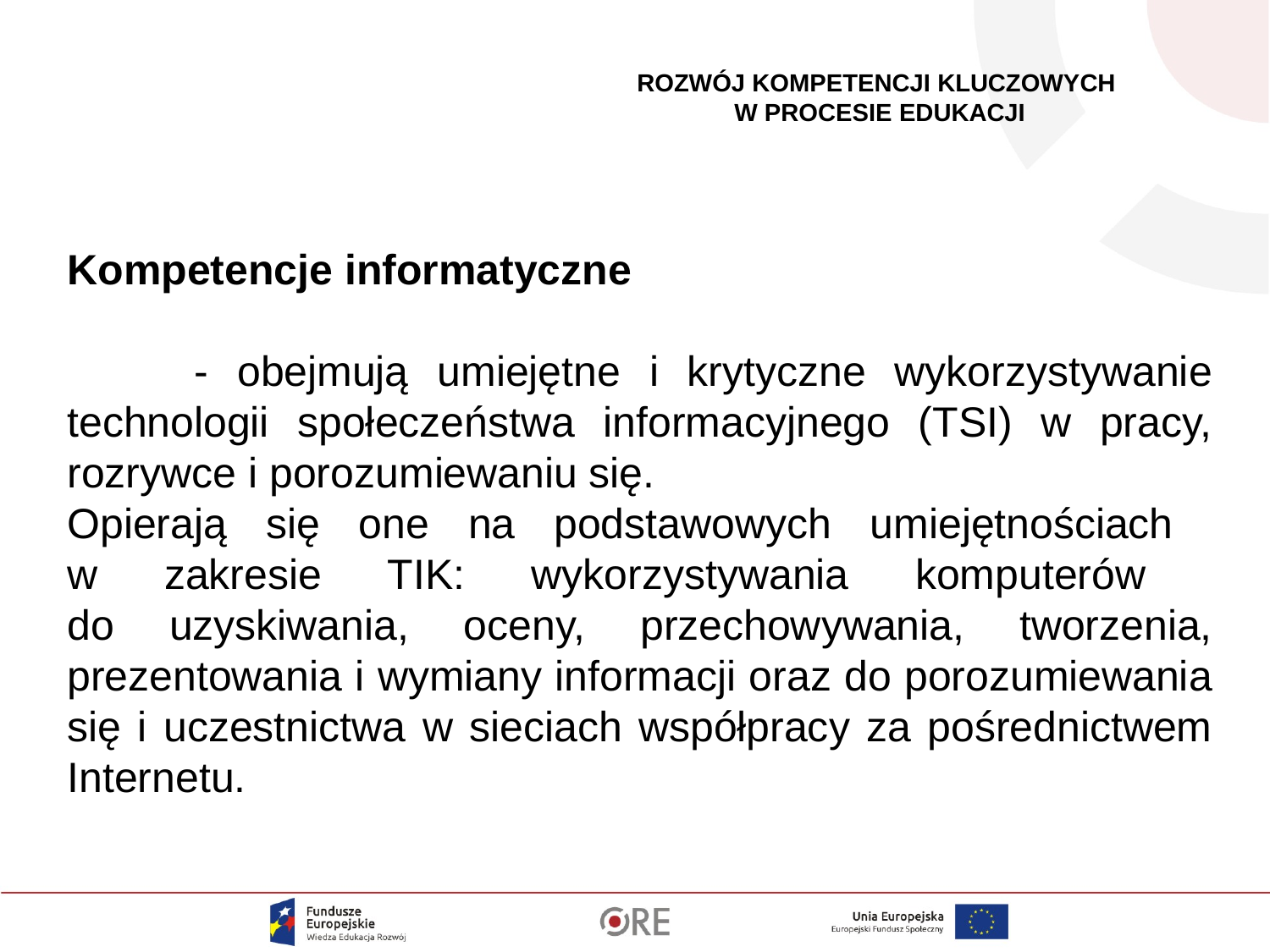

ROZWÓJ KOMPETENCJI KLUCZOWYCH
W PROCESIE EDUKACJI
Kompetencje informatyczne

	- obejmują umiejętne i krytyczne wykorzystywanie technologii społeczeństwa informacyjnego (TSI) w pracy, rozrywce i porozumiewaniu się.
Opierają się one na podstawowych umiejętnościach
w zakresie TIK: wykorzystywania komputerów
do uzyskiwania, oceny, przechowywania, tworzenia, prezentowania i wymiany informacji oraz do porozumiewania się i uczestnictwa w sieciach współpracy za pośrednictwem Internetu.